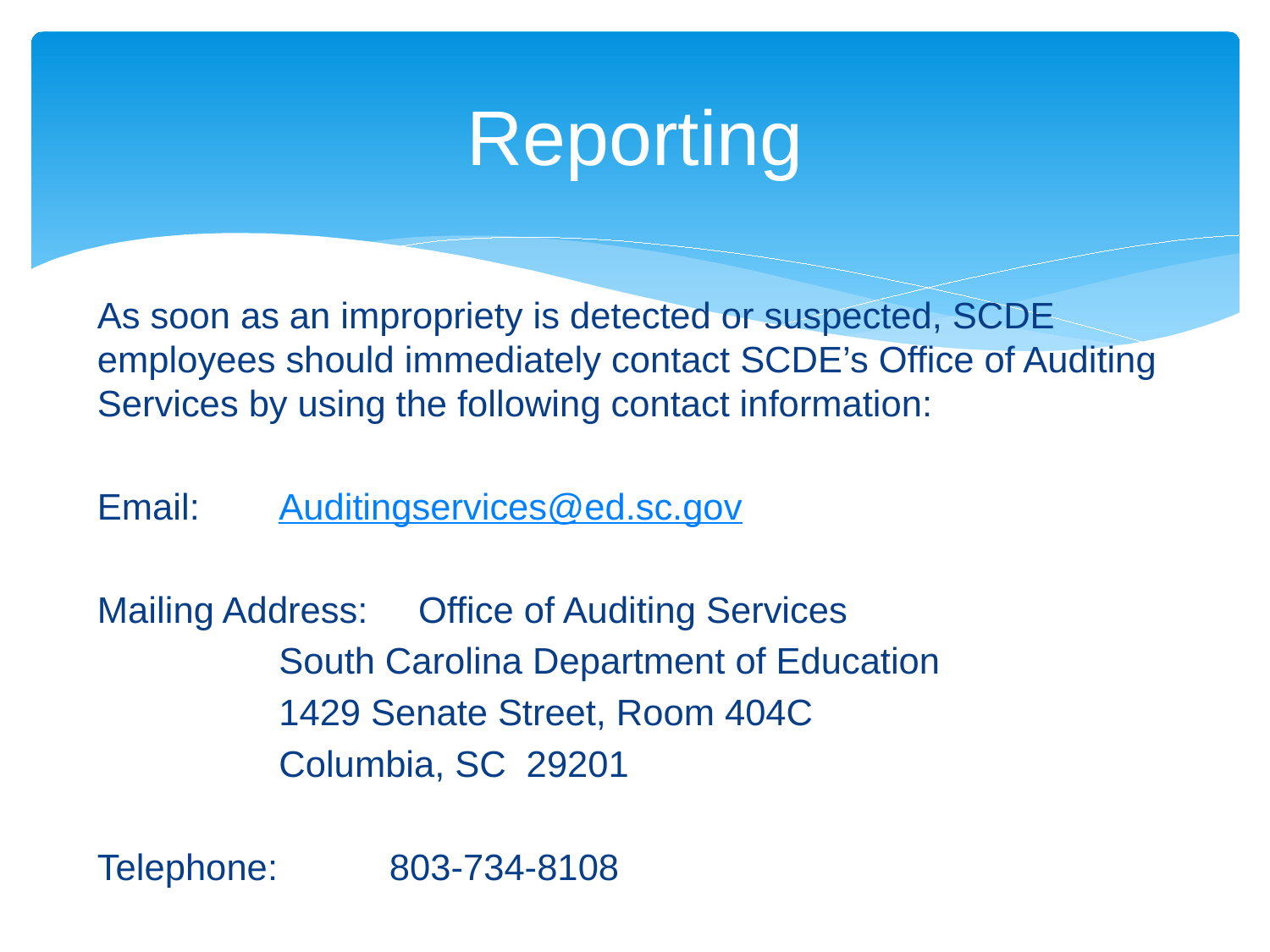

# Reporting
As soon as an impropriety is detected or suspected, SCDE employees should immediately contact SCDE’s Office of Auditing Services by using the following contact information:

Email:		       Auditingservices@ed.sc.gov

Mailing Address:     Office of Auditing Services
		       South Carolina Department of Education
		       1429 Senate Street, Room 404C
		       Columbia, SC  29201

Telephone:	       803-734-8108